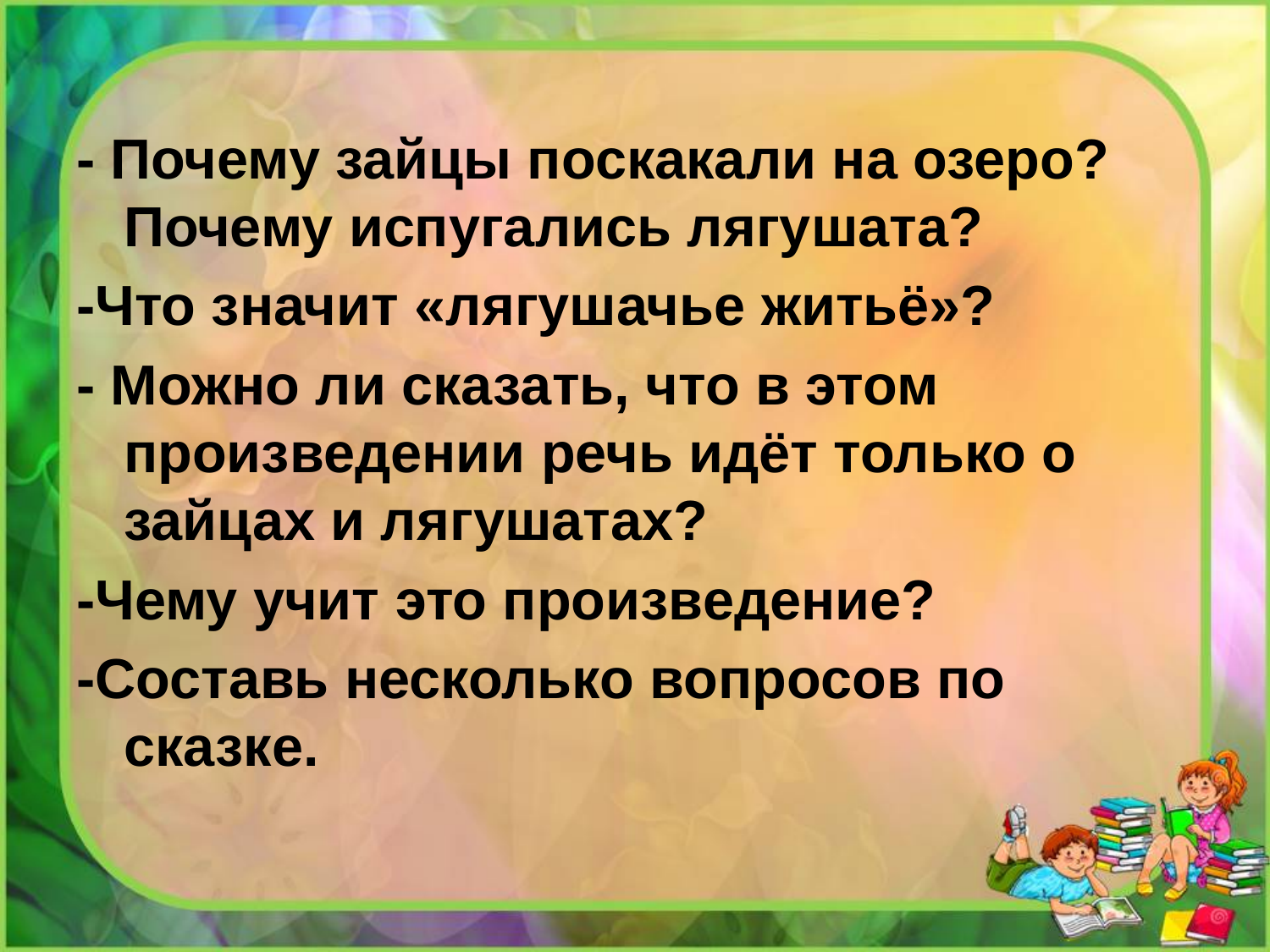

#
- Почему зайцы поскакали на озеро? Почему испугались лягушата?
-Что значит «лягушачье житьё»?
- Можно ли сказать, что в этом произведении речь идёт только о зайцах и лягушатах?
-Чему учит это произведение?
-Составь несколько вопросов по сказке.